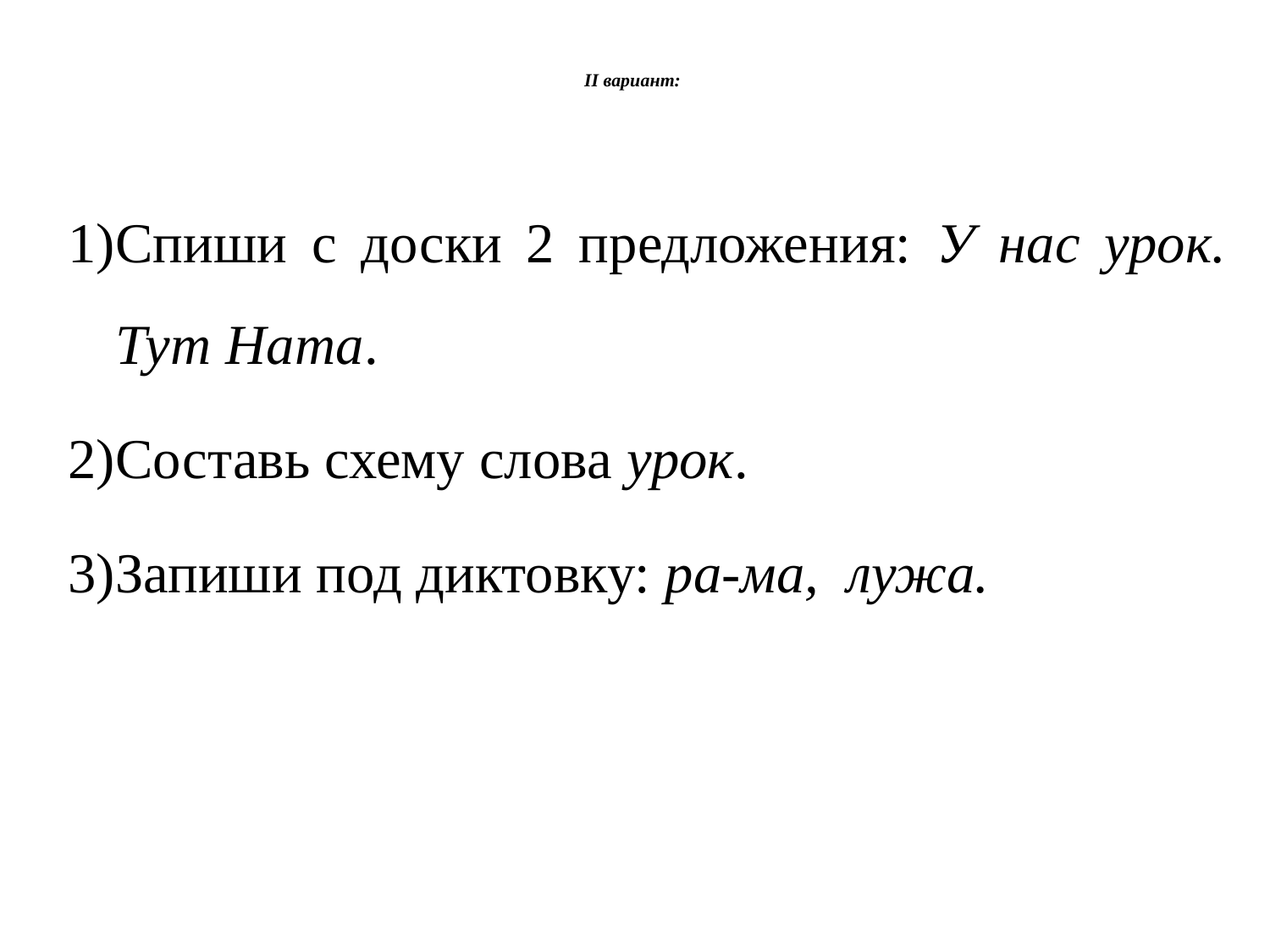

# II вариант:
Спиши с доски 2 предложения: У нас урок. Тут Ната.
Составь схему слова урок.
Запиши под диктовку: ра-ма,  лужа.